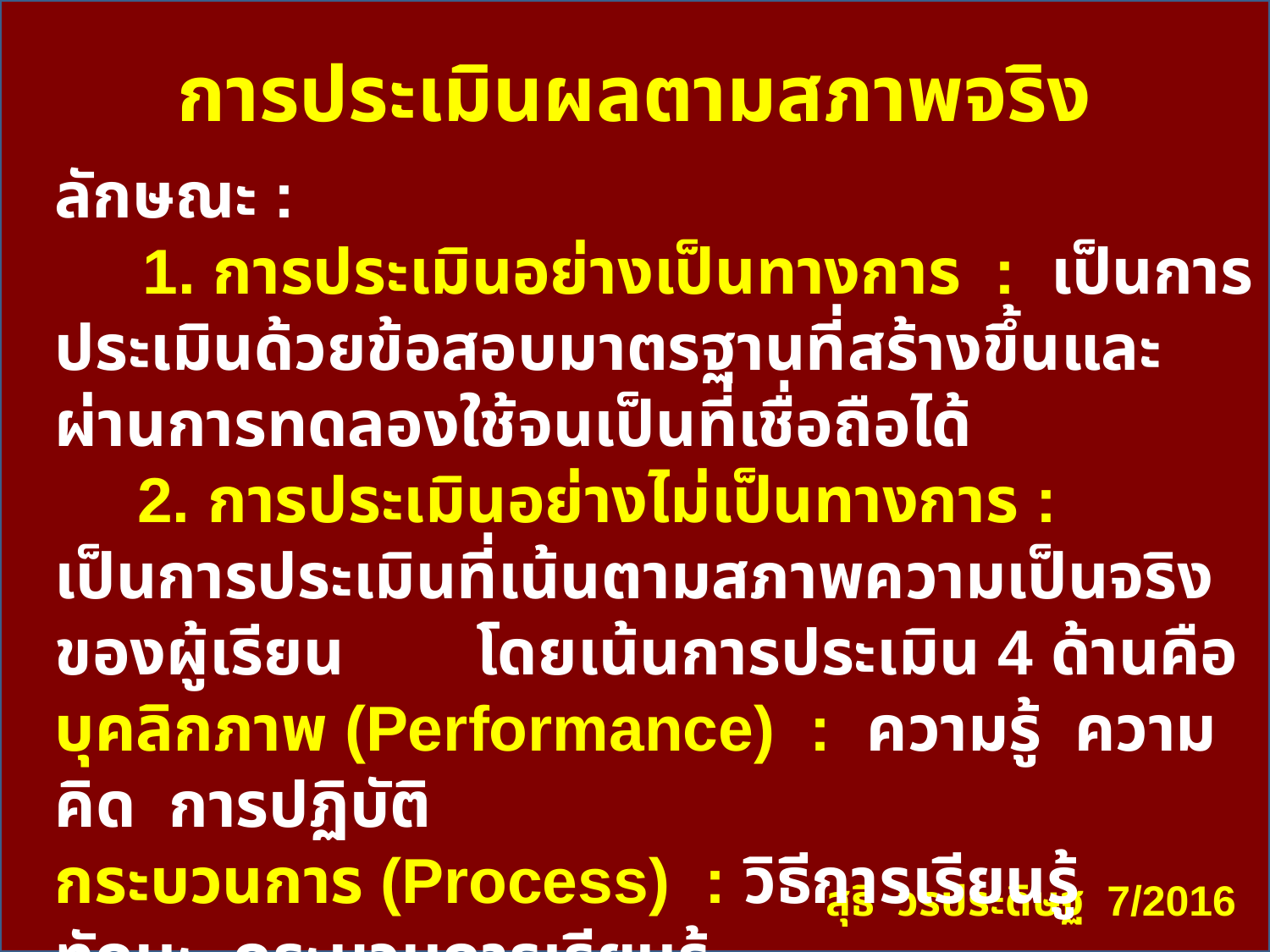

# การประเมินผลตามสภาพจริง
ลักษณะ :
     1. การประเมินอย่างเป็นทางการ  :  เป็นการประเมินด้วยข้อสอบมาตรฐานที่สร้างขึ้นและผ่านการทดลองใช้จนเป็นที่เชื่อถือได้
     2. การประเมินอย่างไม่เป็นทางการ :  เป็นการประเมินที่เน้นตามสภาพความเป็นจริงของผู้เรียน        โดยเน้นการประเมิน 4 ด้านคือ
บุคลิกภาพ (Performance)  :  ความรู้  ความคิด  การปฏิบัติ
กระบวนการ (Process)  : วิธีการเรียนรู้  ทักษะ  กระบวนการเรียนรู้
ผลผลิต (Products)  :  ชิ้นงาน  ผลงาน  องค์ประกอบของชิ้นงาน
                                    ทักษะที่ใช้ในการทำงาน
แฟ้มสะสมงาน (Portfolio)

สุธี  วรประดิษฐ  7/2016